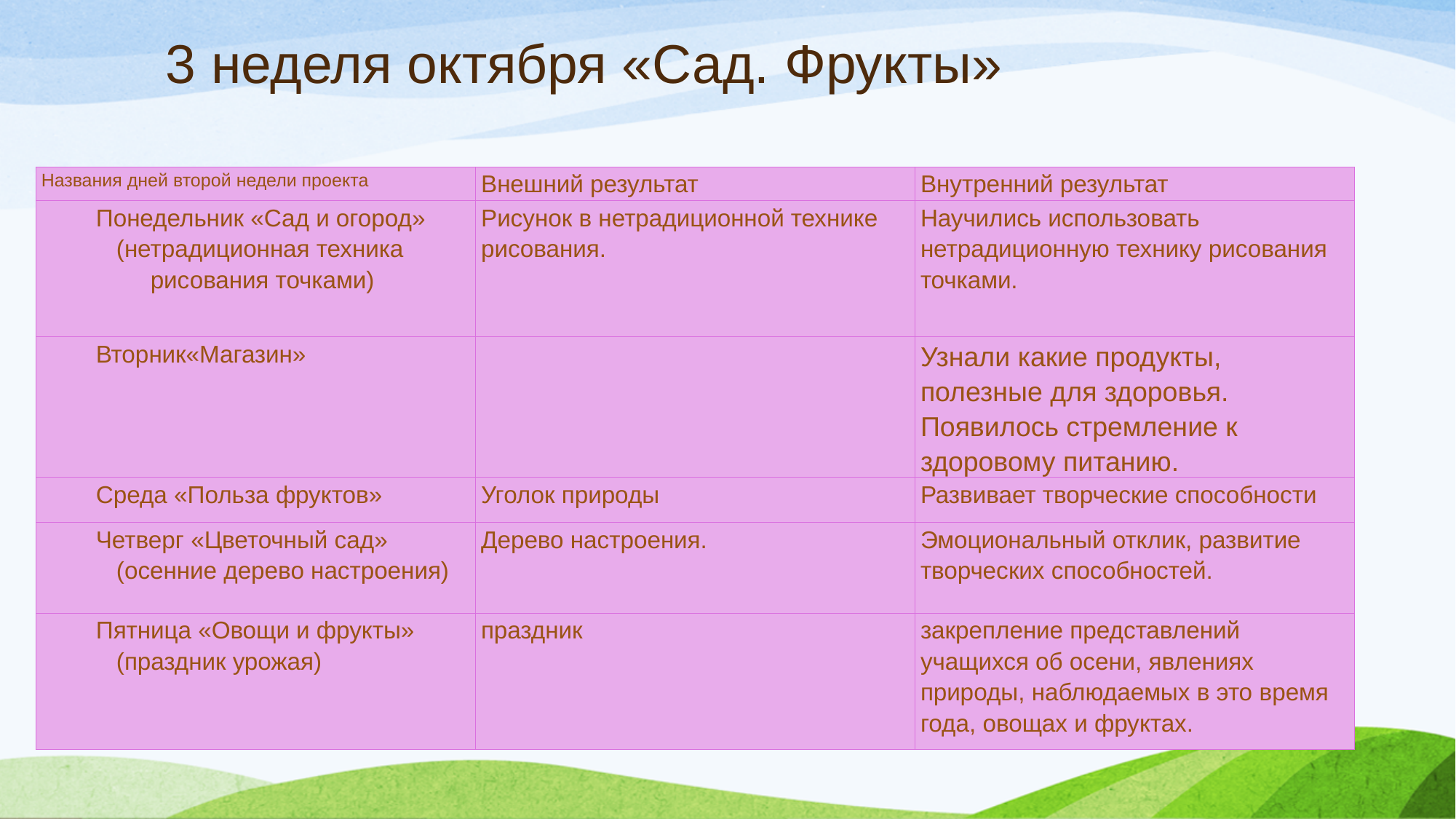

# 3 неделя октября «Сад. Фрукты»
| Названия дней второй недели проекта | Внешний результат | Внутренний результат |
| --- | --- | --- |
| Понедельник «Сад и огород» (нетрадиционная техника рисования точками) | Рисунок в нетрадиционной технике рисования. | Научились использовать нетрадиционную технику рисования точками. |
| Вторник«Магазин» |  | Узнали какие продукты, полезные для здоровья. Появилось стремление к здоровому питанию. |
| Среда «Польза фруктов» | Уголок природы | Развивает творческие способности |
| Четверг «Цветочный сад» (осенние дерево настроения) | Дерево настроения. | Эмоциональный отклик, развитие творческих способностей. |
| Пятница «Овощи и фрукты» (праздник урожая) | праздник | закрепление представлений учащихся об осени, явлениях природы, наблюдаемых в это время года, овощах и фруктах. |